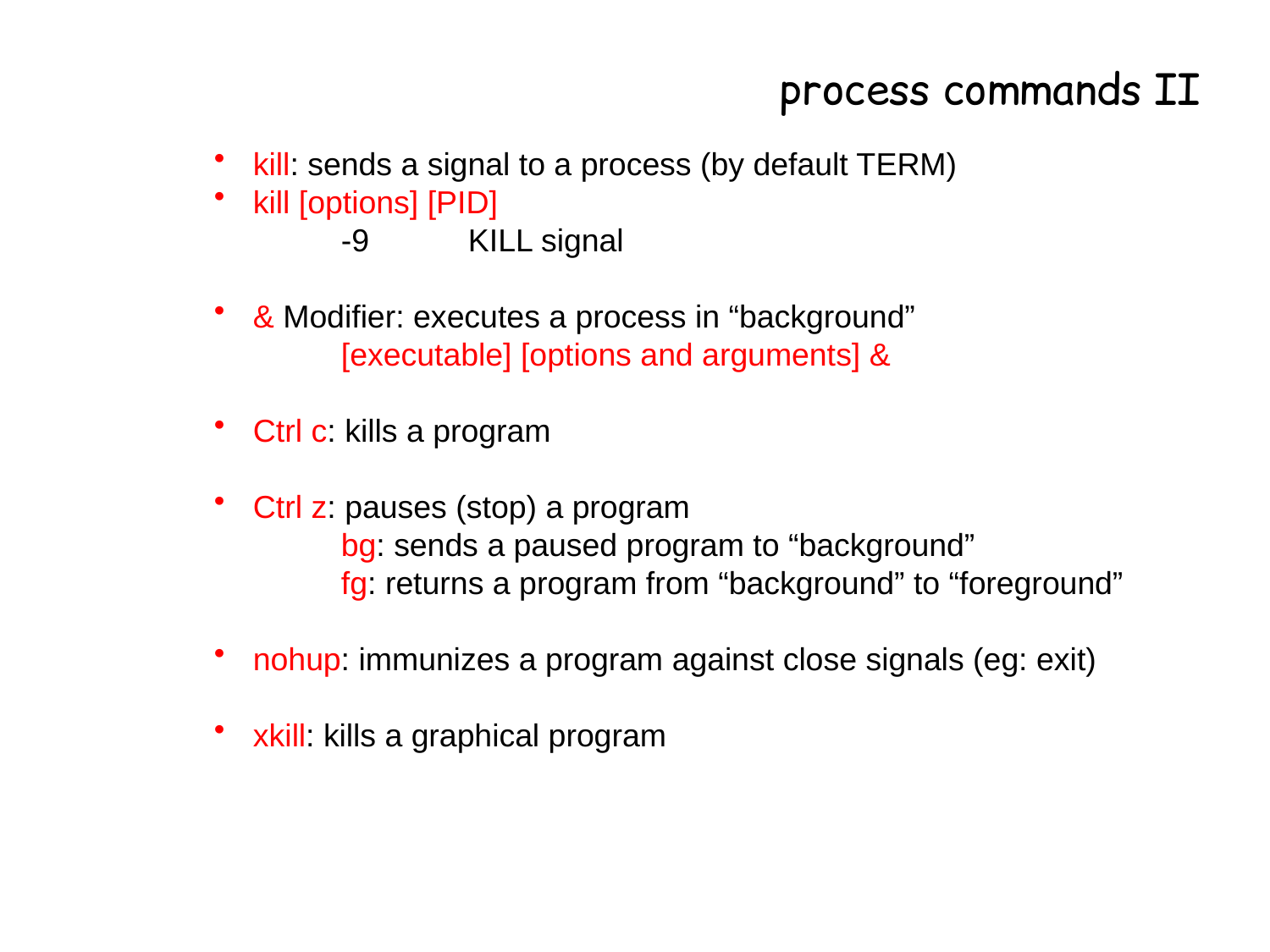

process commands II
 kill: sends a signal to a process (by default TERM)
 kill [options] [PID]
	-9 	KILL signal
 & Modifier: executes a process in “background”
	[executable] [options and arguments] &

 Ctrl c: kills a program

 Ctrl z: pauses (stop) a program
	bg: sends a paused program to “background”
	fg: returns a program from “background” to “foreground”

 nohup: immunizes a program against close signals (eg: exit)

 xkill: kills a graphical program